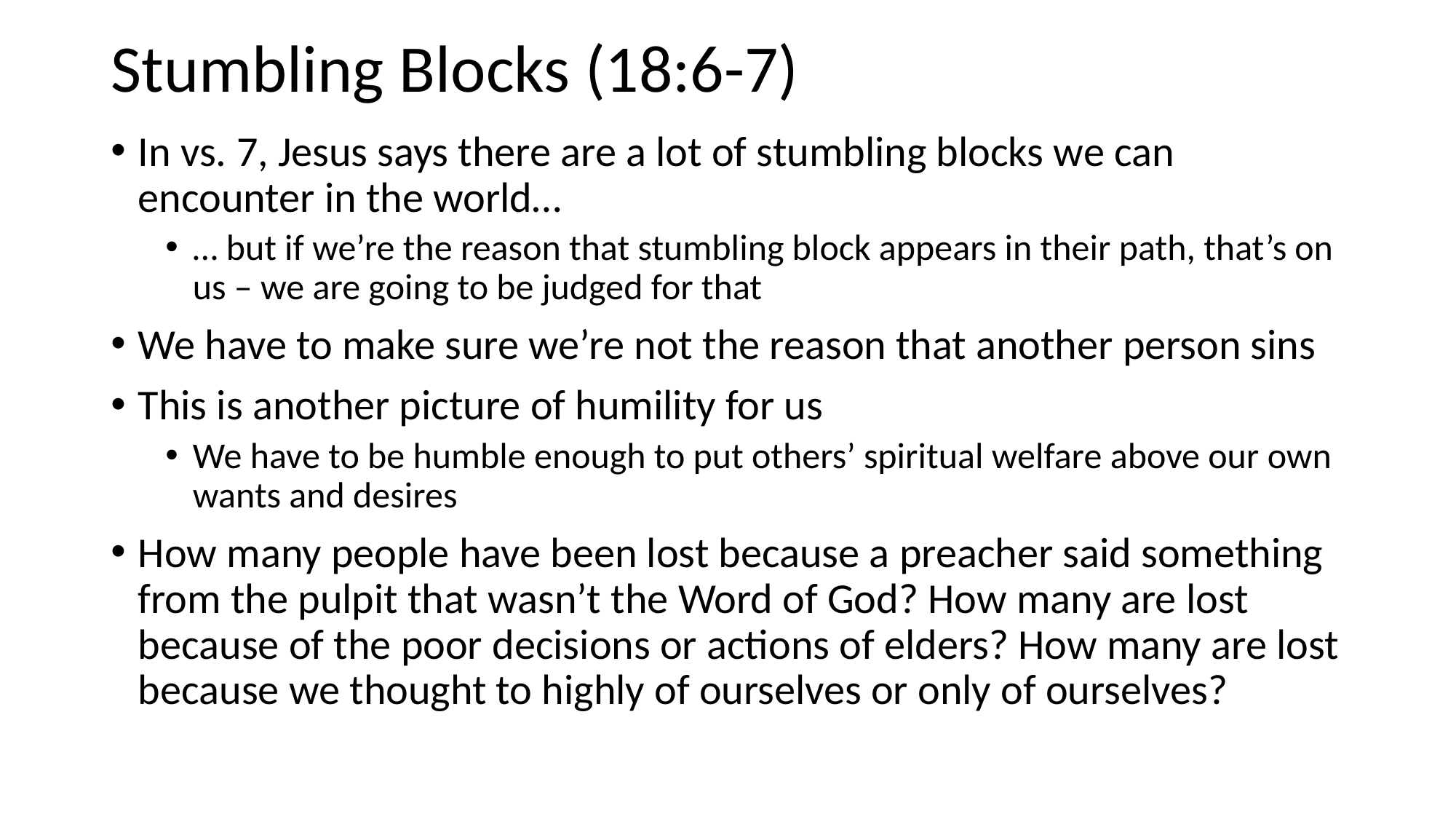

# Stumbling Blocks (18:6-7)
In vs. 7, Jesus says there are a lot of stumbling blocks we can encounter in the world…
… but if we’re the reason that stumbling block appears in their path, that’s on us – we are going to be judged for that
We have to make sure we’re not the reason that another person sins
This is another picture of humility for us
We have to be humble enough to put others’ spiritual welfare above our own wants and desires
How many people have been lost because a preacher said something from the pulpit that wasn’t the Word of God? How many are lost because of the poor decisions or actions of elders? How many are lost because we thought to highly of ourselves or only of ourselves?